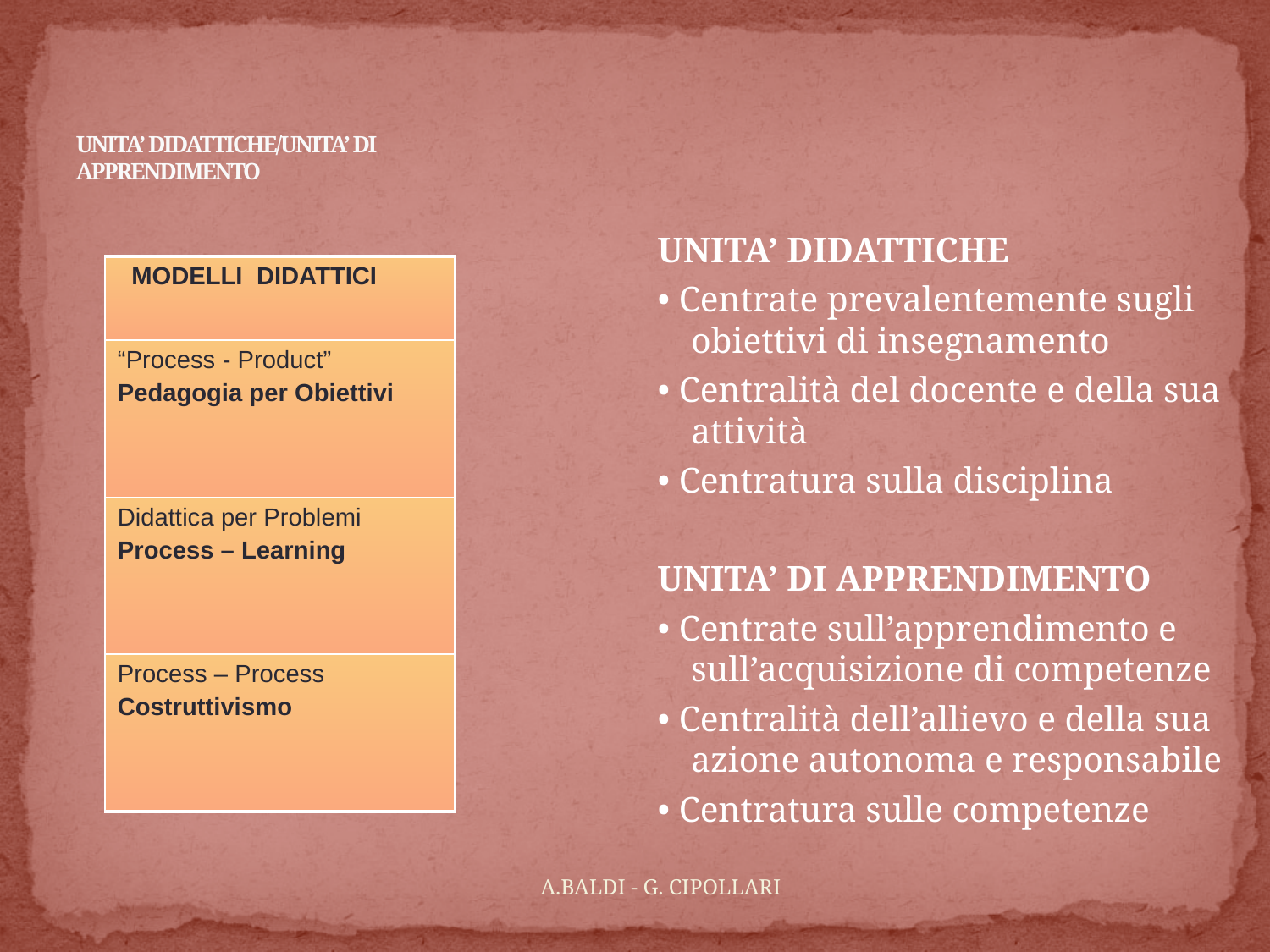

# UNITA’ DIDATTICHE/UNITA’ DI APPRENDIMENTO
UNITA’ DIDATTICHE
• Centrate prevalentemente sugli obiettivi di insegnamento
• Centralità del docente e della sua attività
• Centratura sulla disciplina

UNITA’ DI APPRENDIMENTO
• Centrate sull’apprendimento e sull’acquisizione di competenze
• Centralità dell’allievo e della sua azione autonoma e responsabile
• Centratura sulle competenze
| MODELLI DIDATTICI |
| --- |
| “Process - Product” Pedagogia per Obiettivi |
| Didattica per Problemi Process – Learning |
| Process – Process Costruttivismo |
A.BALDI - G. CIPOLLARI